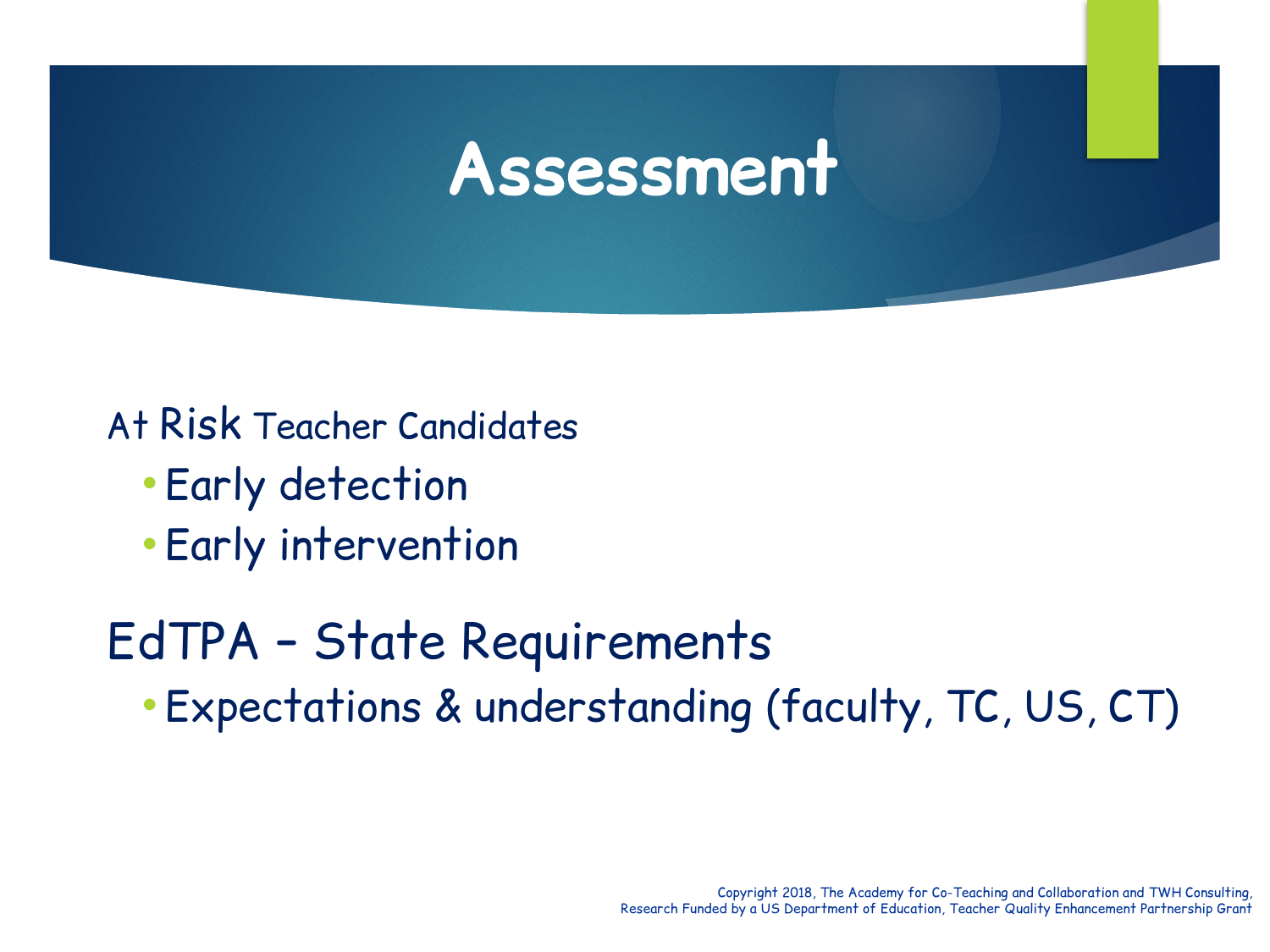

# Assessment
At Risk Teacher Candidates
Early detection
Early intervention

EdTPA – State Requirements
Expectations & understanding (faculty, TC, US, CT)

Copyright 2018, The Academy for Co-Teaching and Collaboration and TWH Consulting,
Research Funded by a US Department of Education, Teacher Quality Enhancement Partnership Grant